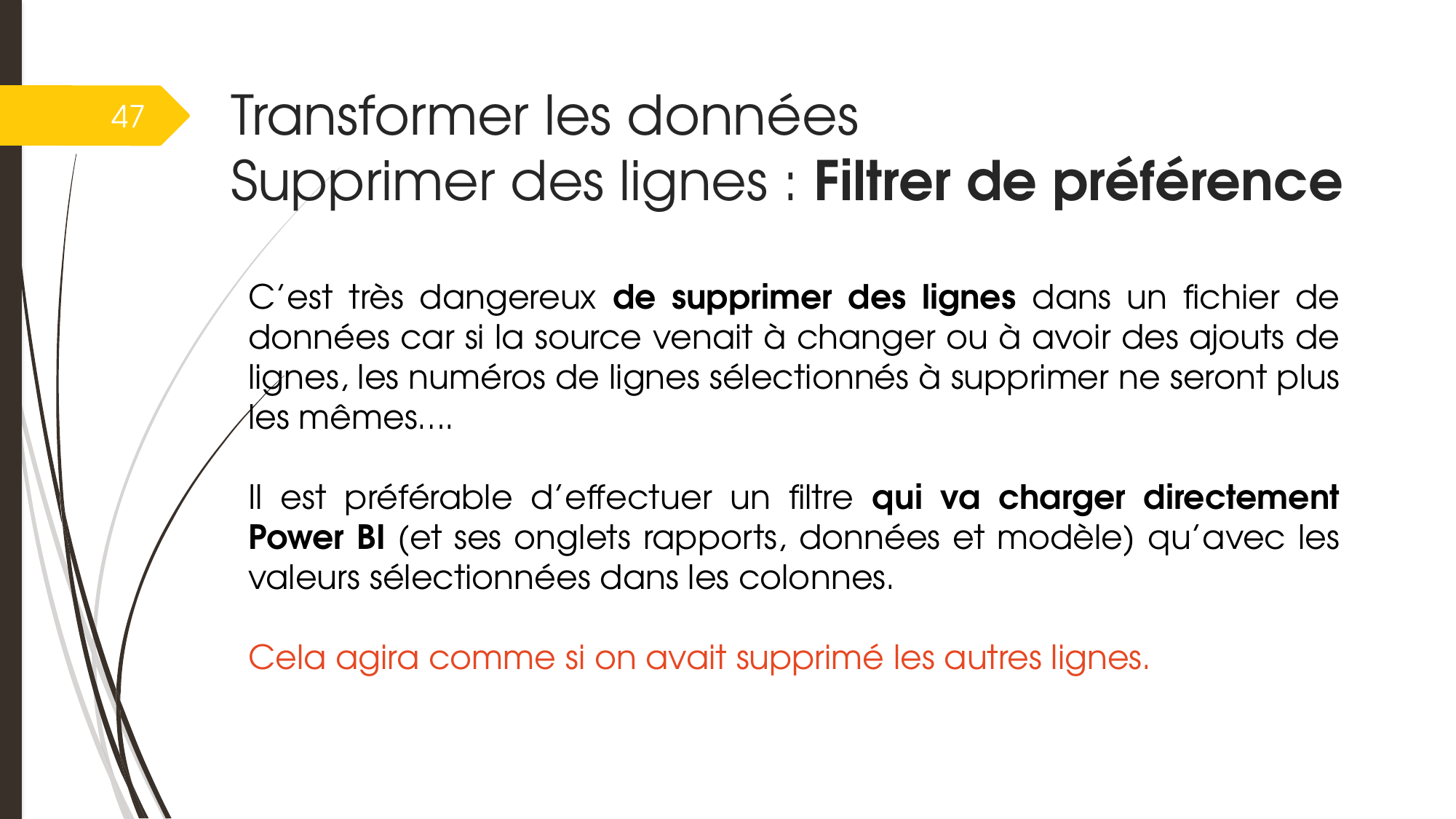

# Transformer les données Supprimer des lignes : Filtrer de préférence
47
C’est très dangereux de supprimer des lignes dans un fichier de données car si la source venait à changer ou à avoir des ajouts de lignes, les numéros de lignes sélectionnés à supprimer ne seront plus les mêmes….

Il est préférable d’effectuer un filtre qui va charger directement Power BI (et ses onglets rapports, données et modèle) qu’avec les valeurs sélectionnées dans les colonnes.

Cela agira comme si on avait supprimé les autres lignes.